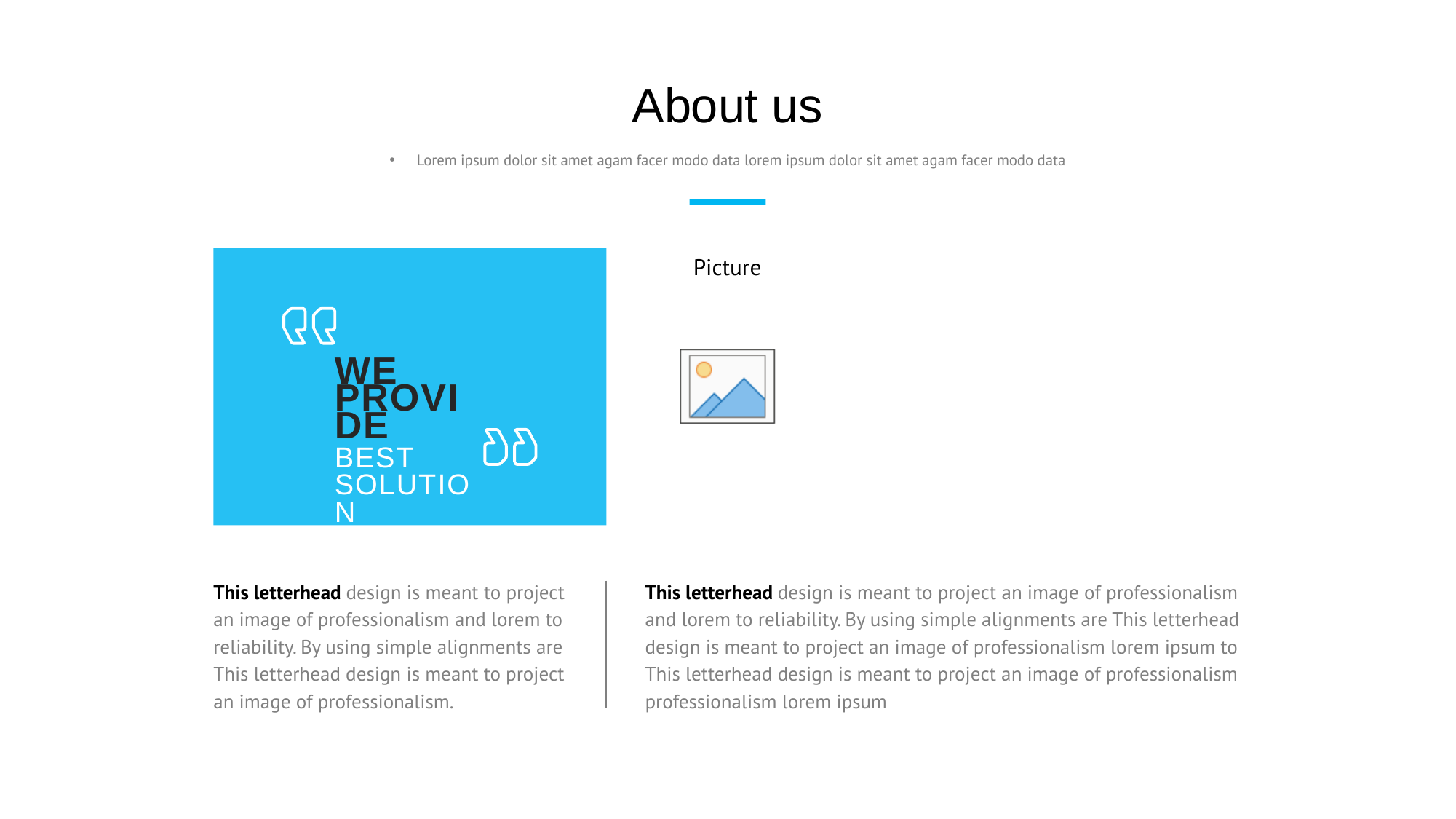

# About us
Lorem ipsum dolor sit amet agam facer modo data lorem ipsum dolor sit amet agam facer modo data

WE PROVIDE
BEST SOLUTION

This letterhead design is meant to project an image of professionalism and lorem to reliability. By using simple alignments are This letterhead design is meant to project an image of professionalism.
This letterhead design is meant to project an image of professionalism and lorem to reliability. By using simple alignments are This letterhead design is meant to project an image of professionalism lorem ipsum to
This letterhead design is meant to project an image of professionalism
professionalism lorem ipsum
www.website.com
3